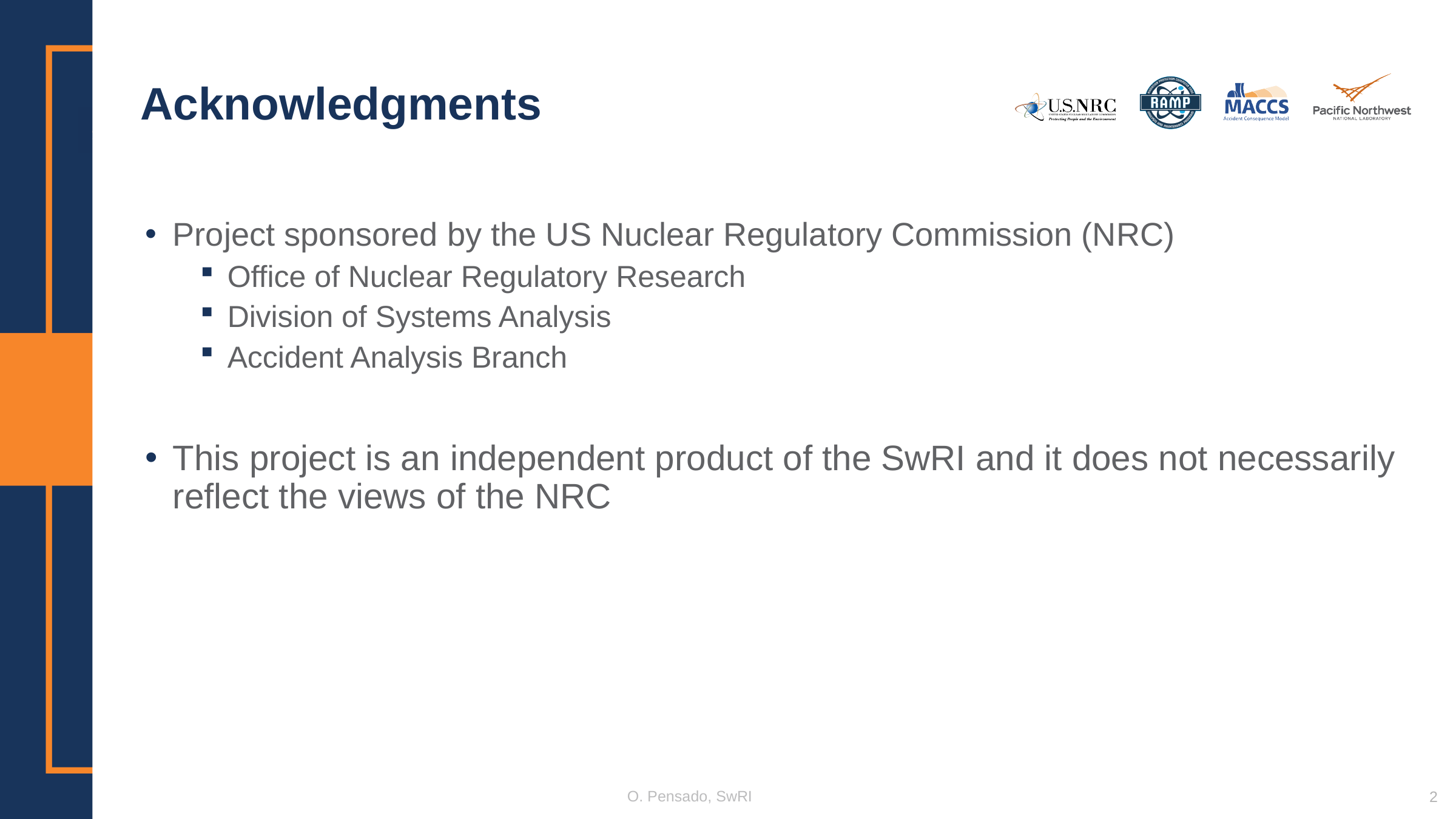

# Acknowledgments
Project sponsored by the US Nuclear Regulatory Commission (NRC)
Office of Nuclear Regulatory Research
Division of Systems Analysis
Accident Analysis Branch

This project is an independent product of the SwRI and it does not necessarily reflect the views of the NRC

O. Pensado, SwRI
2